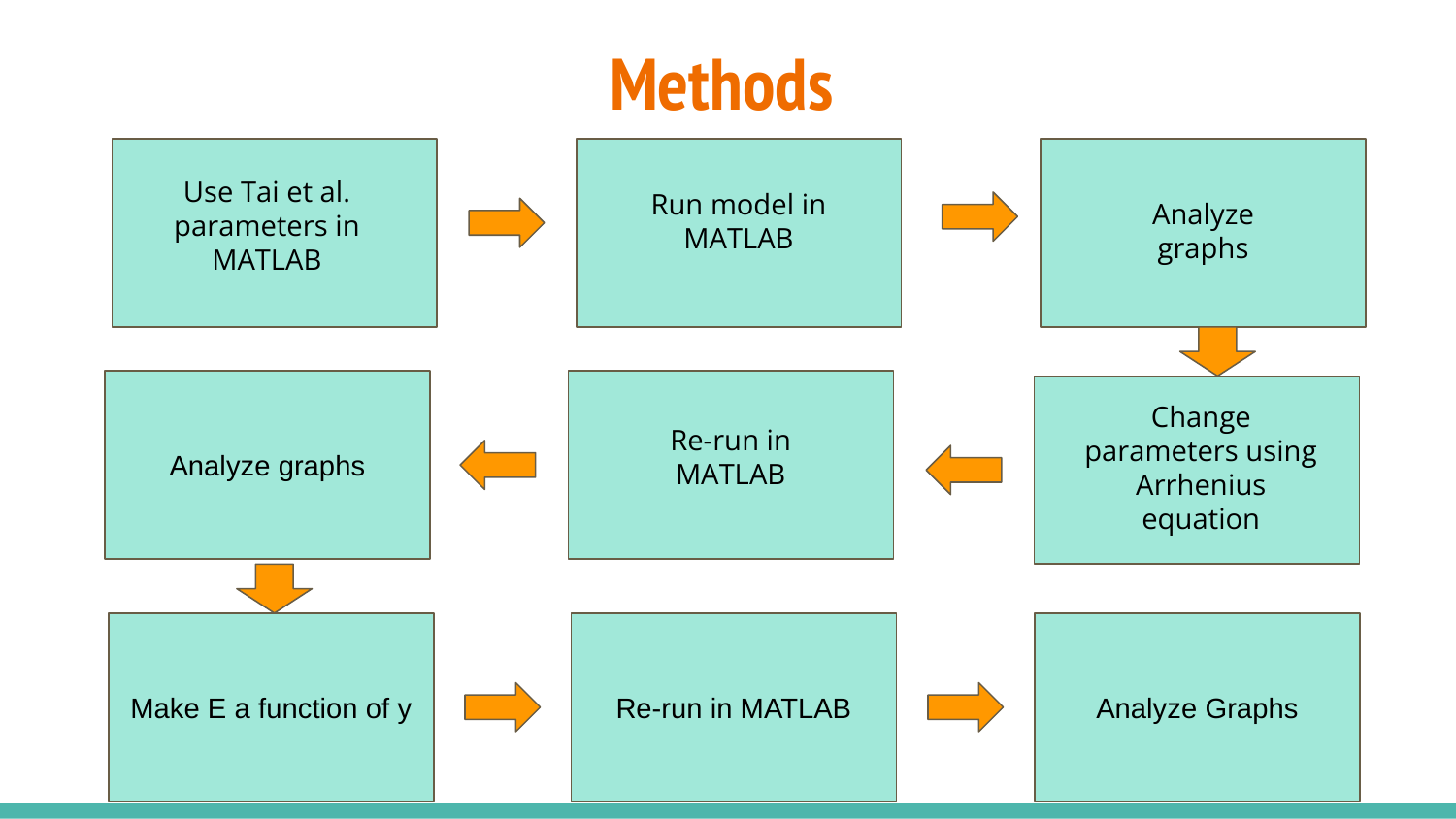

Methods

Use Tai et al. parameters in MATLAB
Run model in MATLAB
Analyze graphs

Analyze graphs

Change parameters using Arrhenius equation
Re-run in MATLAB

Make E a function of y
Re-run in MATLAB
Analyze Graphs